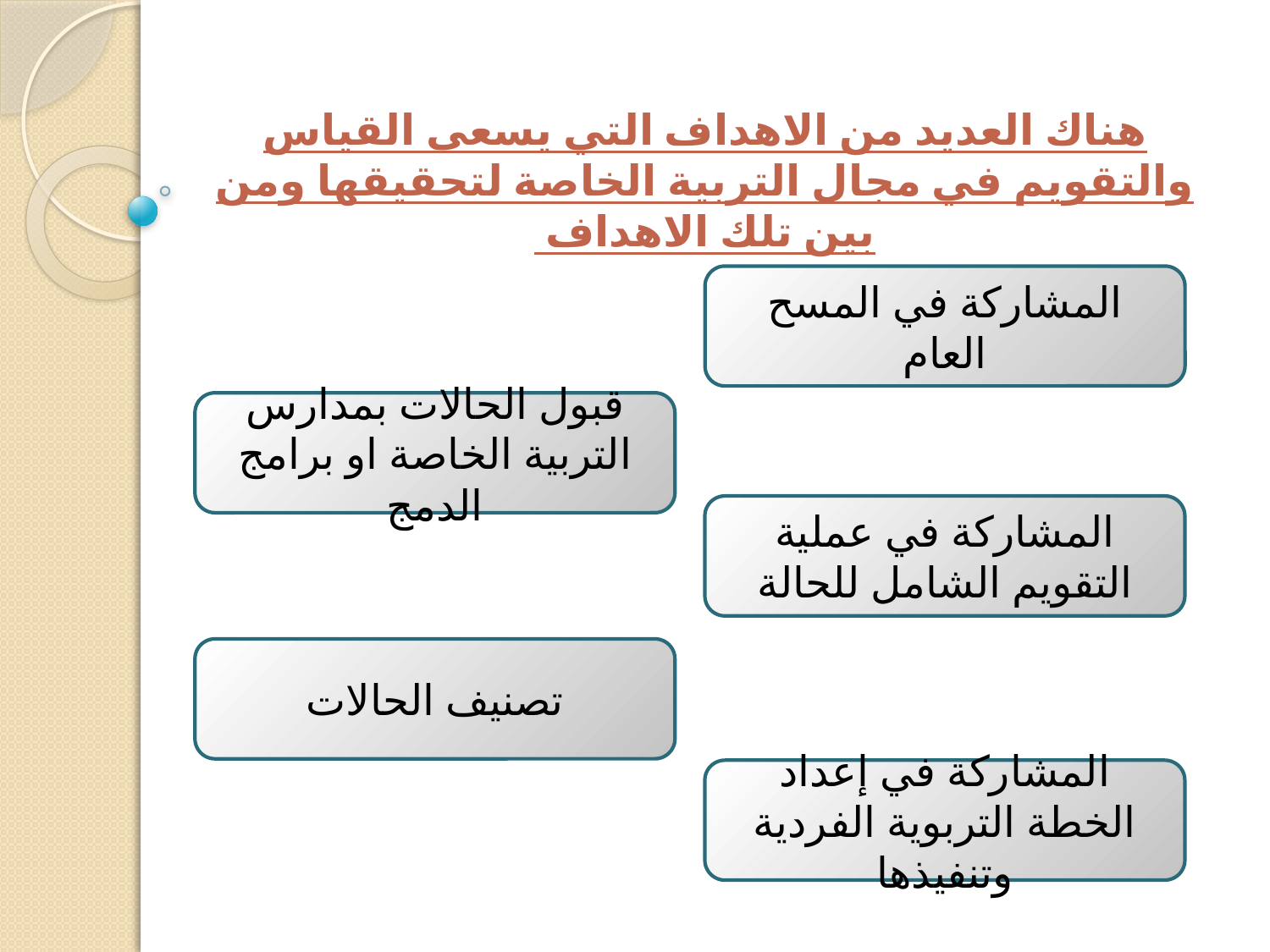

هناك العديد من الاهداف التي يسعى القياس والتقويم في مجال التربية الخاصة لتحقيقها ومن بين تلك الاهداف
المشاركة في المسح العام
قبول الحالات بمدارس التربية الخاصة او برامج الدمج
المشاركة في عملية التقويم الشامل للحالة
تصنيف الحالات
المشاركة في إعداد الخطة التربوية الفردية وتنفيذها